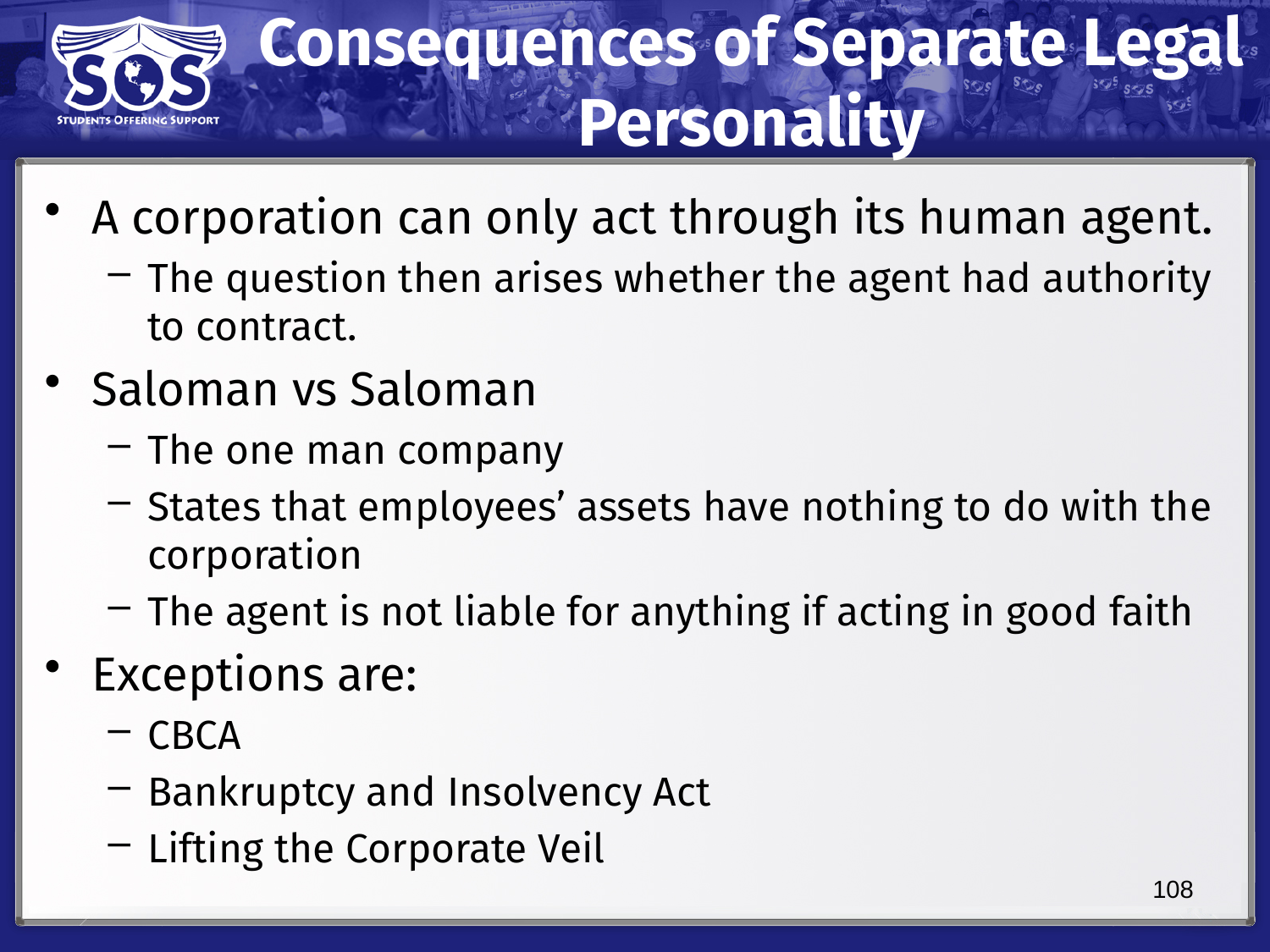

# Consequences of Separate Legal Personality
A corporation can only act through its human agent.
The question then arises whether the agent had authority to contract.
Saloman vs Saloman
The one man company
States that employees’ assets have nothing to do with the corporation
The agent is not liable for anything if acting in good faith
Exceptions are:
CBCA
Bankruptcy and Insolvency Act
Lifting the Corporate Veil
108